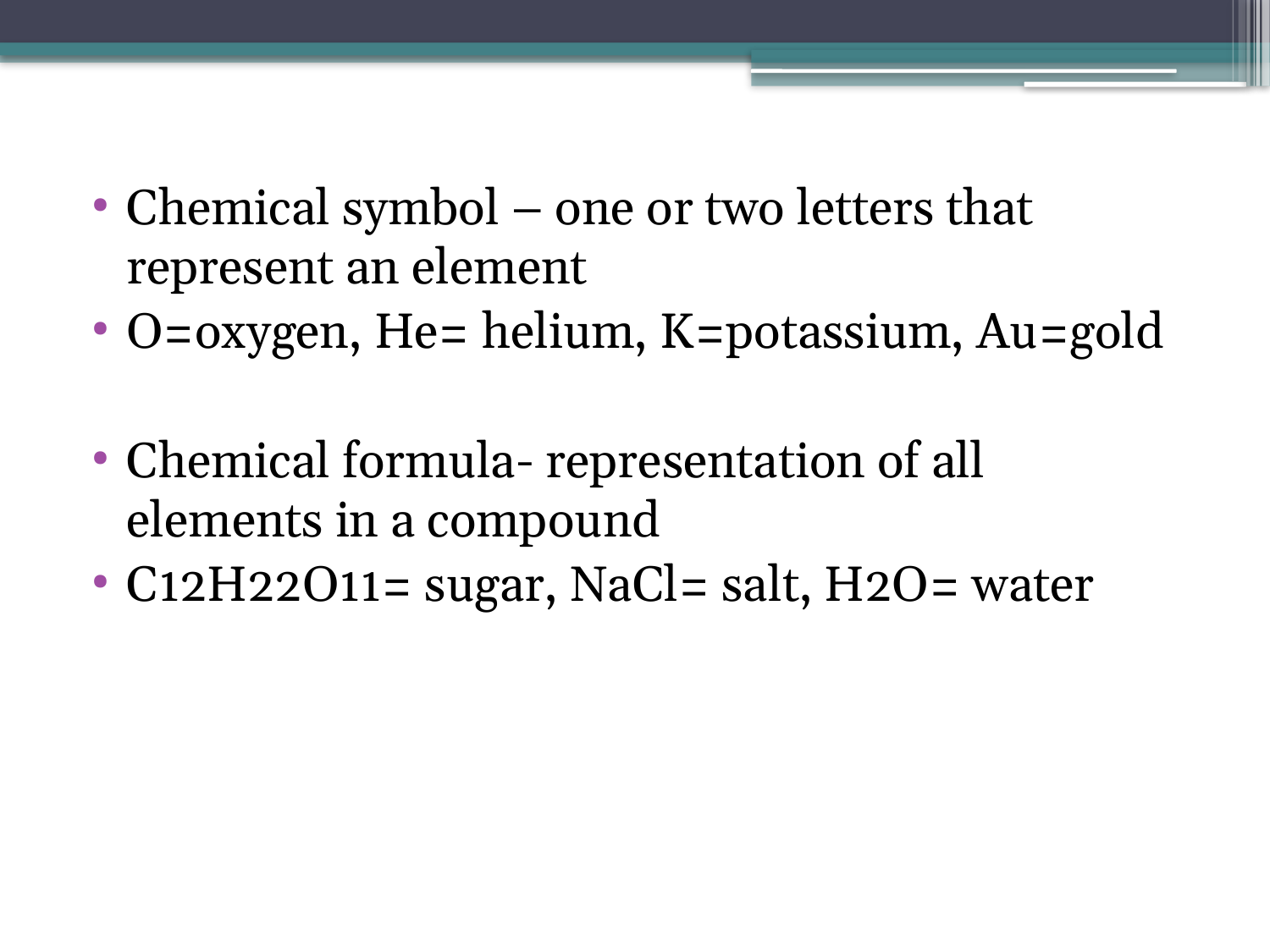

Chemical symbol – one or two letters that represent an element
O=oxygen, He= helium, K=potassium, Au=gold

Chemical formula- representation of all elements in a compound
C12H22O11= sugar, NaCl= salt, H2O= water